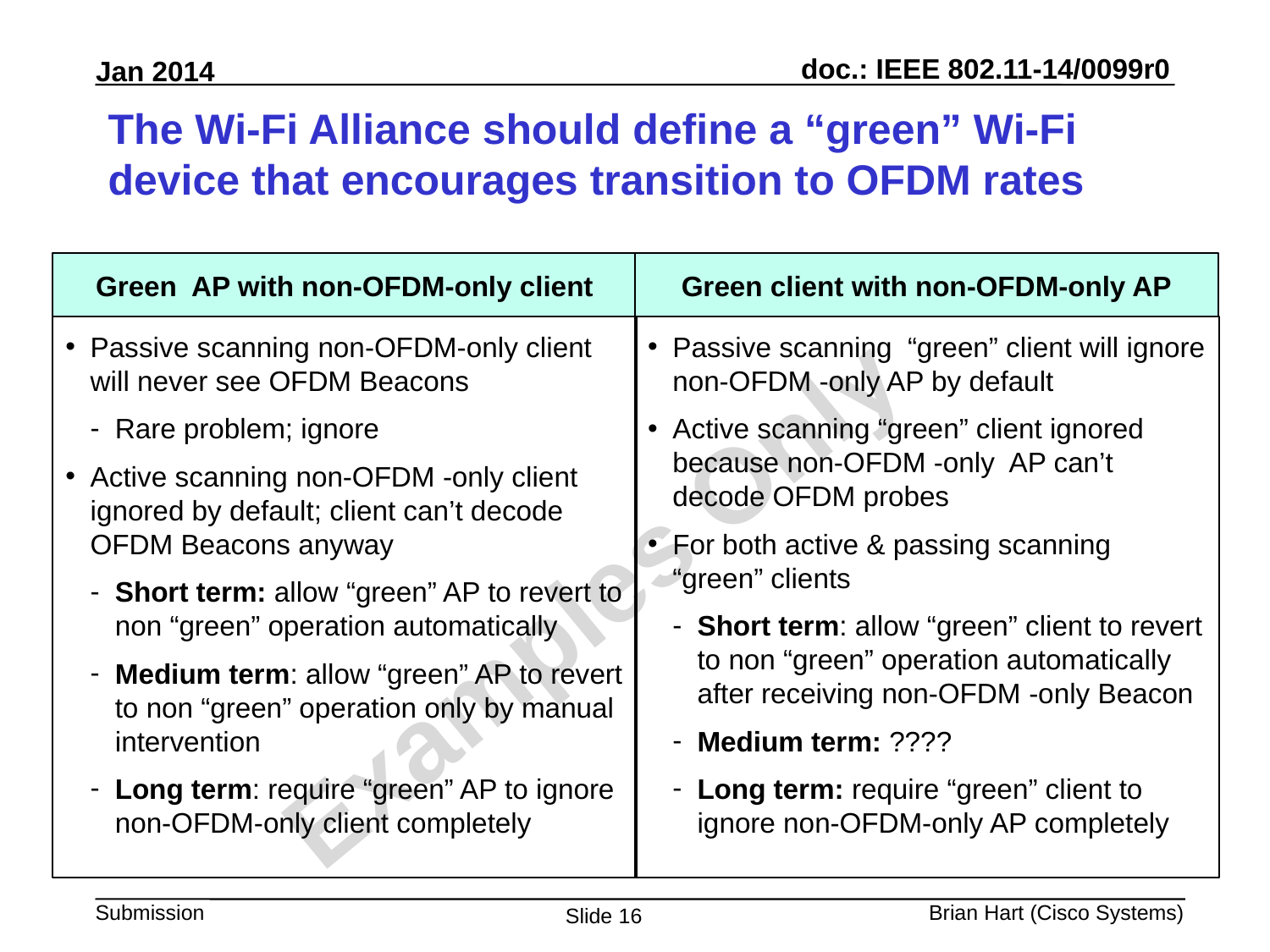

# The Wi-Fi Alliance should define a “green” Wi-Fi device that encourages transition to OFDM rates
Green  AP with non-OFDM-only client
Green client with non-OFDM-only AP
Passive scanning non-OFDM-only client will never see OFDM Beacons
Rare problem; ignore
Active scanning non-OFDM -only client ignored by default; client can’t decode OFDM Beacons anyway
Short term: allow “green” AP to revert to non “green” operation automatically
Medium term: allow “green” AP to revert to non “green” operation only by manual intervention
Long term: require “green” AP to ignore non-OFDM-only client completely

Passive scanning  “green” client will ignore non-OFDM -only AP by default
Active scanning “green” client ignored because non-OFDM -only  AP can’t decode OFDM probes
For both active & passing scanning “green” clients
Short term: allow “green” client to revert to non “green” operation automatically after receiving non-OFDM -only Beacon
Medium term: ????
Long term: require “green” client to ignore non-OFDM-only AP completely
Examples Only